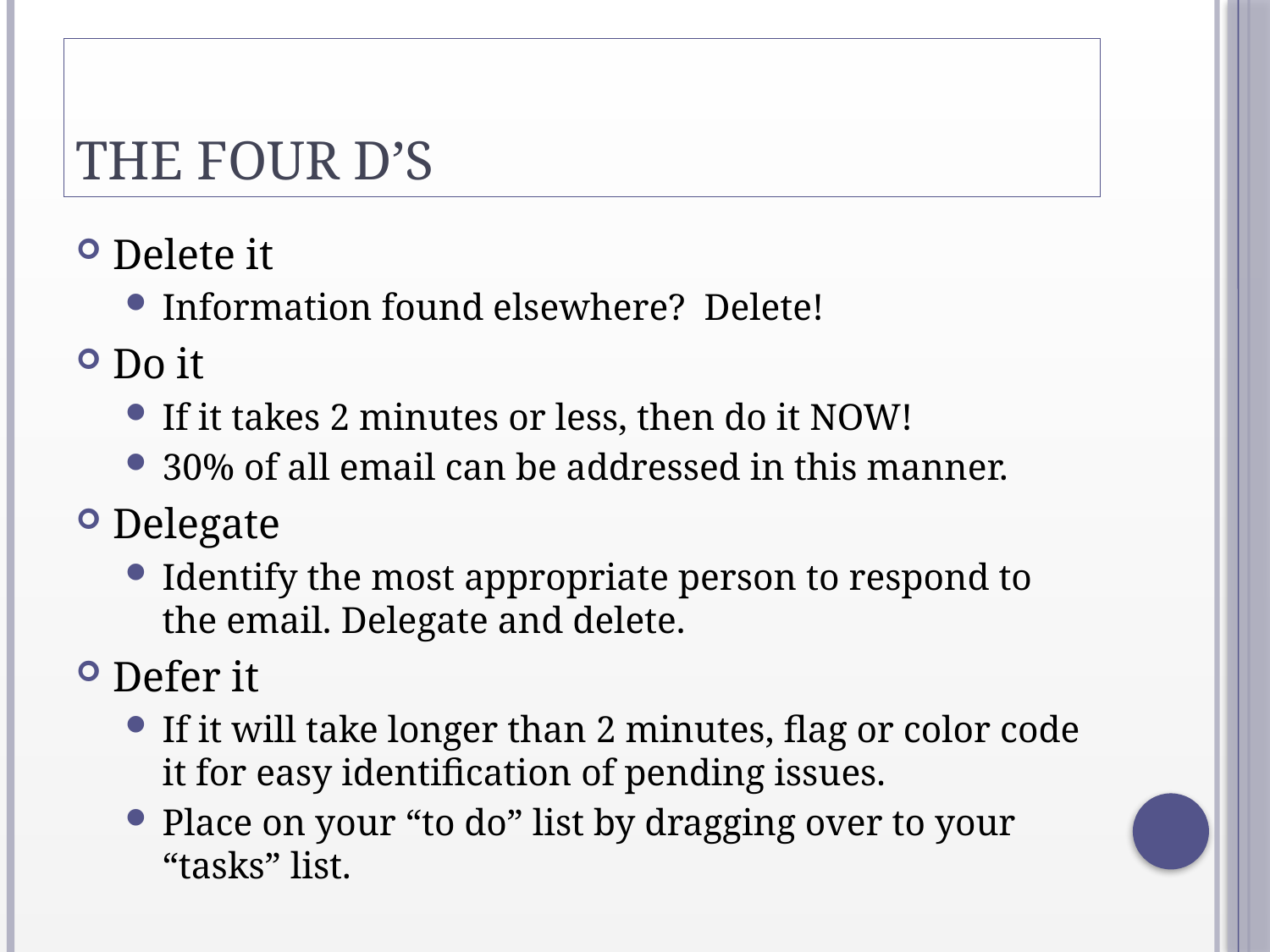

# The four d’s
Delete it
Information found elsewhere?  Delete!
Do it
If it takes 2 minutes or less, then do it NOW!
30% of all email can be addressed in this manner.
Delegate
Identify the most appropriate person to respond to the email. Delegate and delete.
Defer it
If it will take longer than 2 minutes, flag or color code it for easy identification of pending issues.
Place on your “to do” list by dragging over to your “tasks” list.